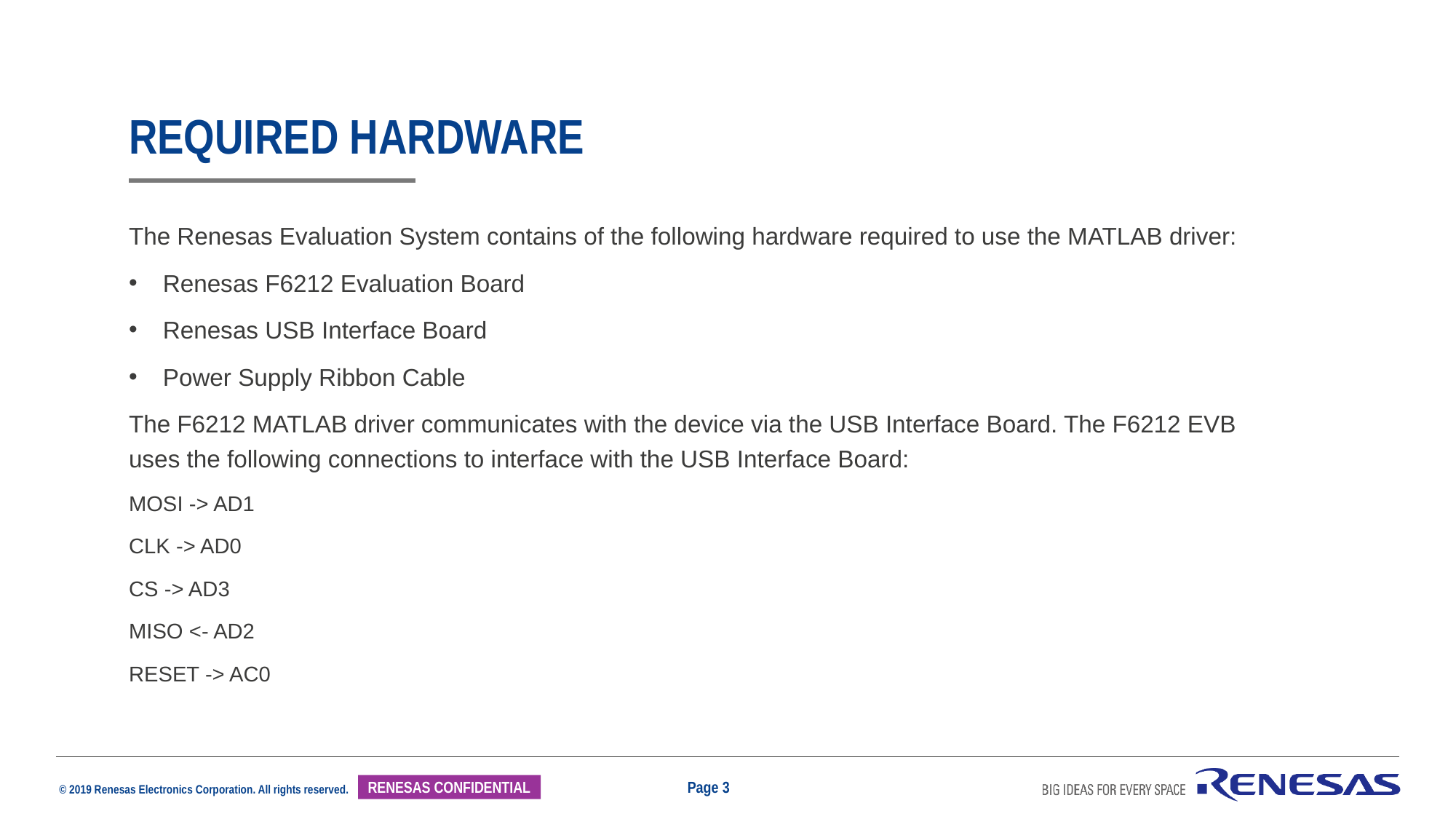

# Required HARDWARE
The Renesas Evaluation System contains of the following hardware required to use the MATLAB driver:
Renesas F6212 Evaluation Board
Renesas USB Interface Board
Power Supply Ribbon Cable
The F6212 MATLAB driver communicates with the device via the USB Interface Board. The F6212 EVB uses the following connections to interface with the USB Interface Board:
MOSI -> AD1
CLK -> AD0
CS -> AD3
MISO <- AD2
RESET -> AC0

Page 3